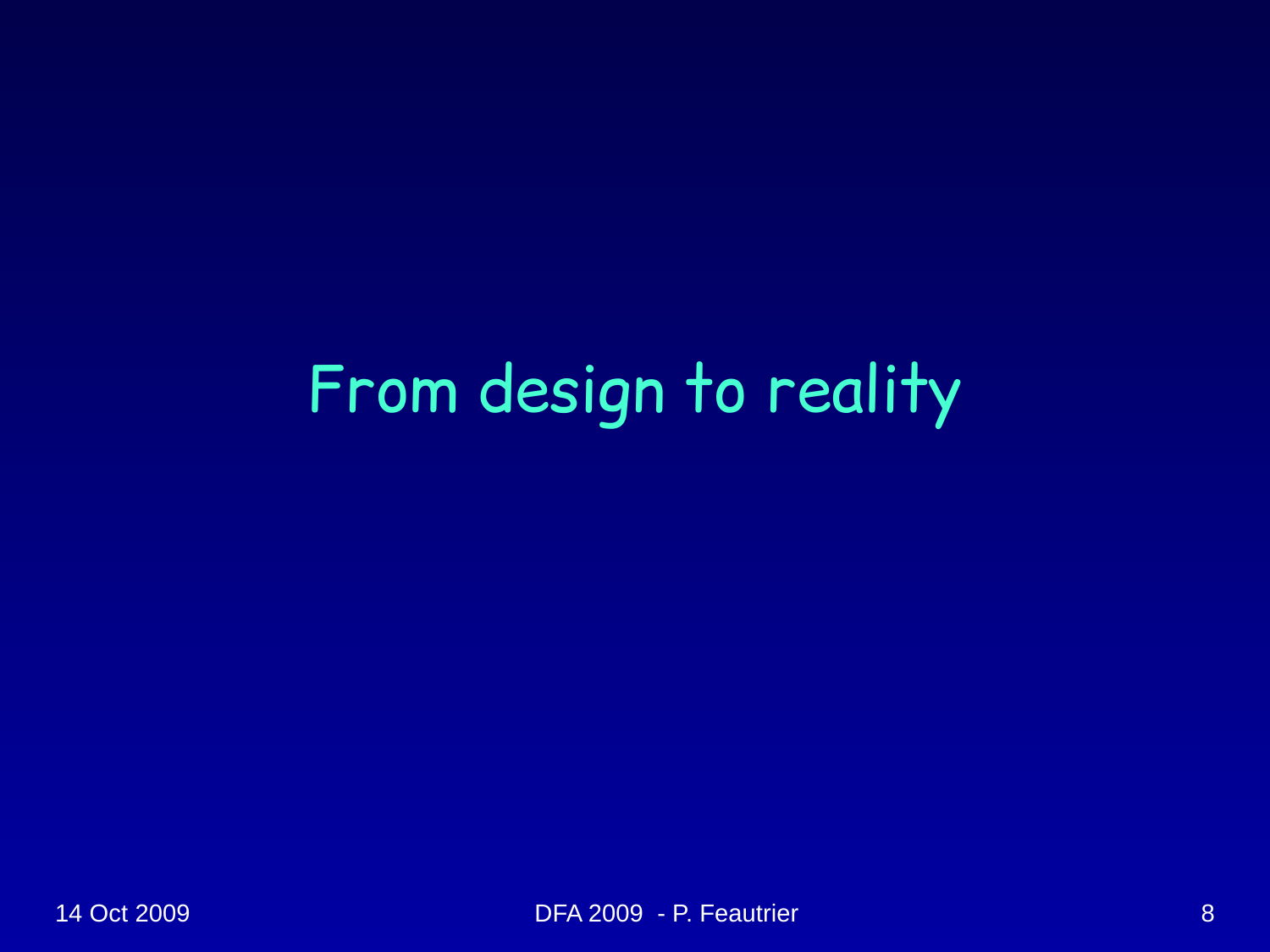

# From design to reality
8
14 Oct 2009
DFA 2009  - P. Feautrier